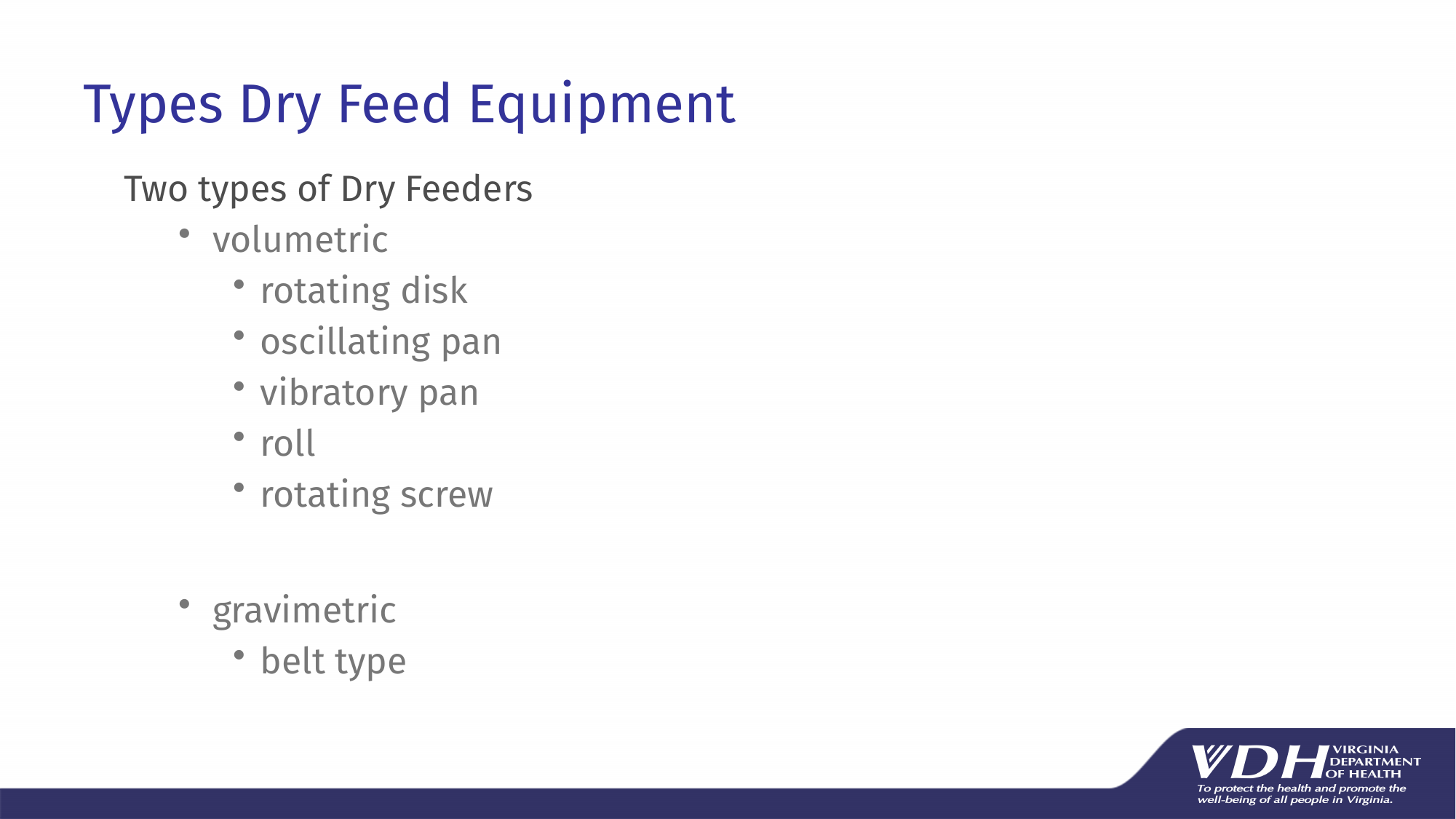

# Types Dry Feed Equipment
Two types of Dry Feeders
volumetric
rotating disk
oscillating pan
vibratory pan
roll
rotating screw

gravimetric
belt type

33